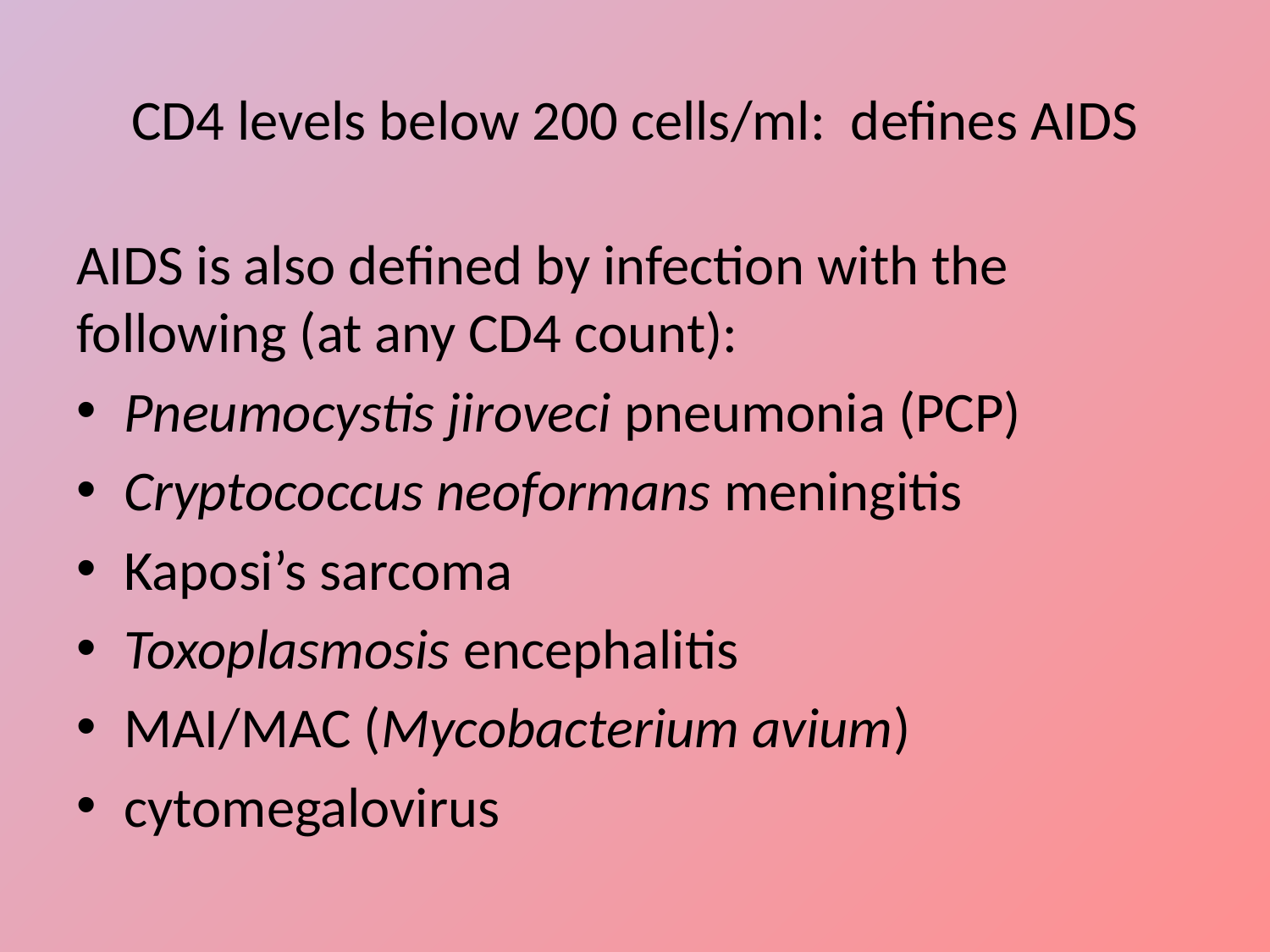

# CD4 levels below 200 cells/ml:  defines AIDS
AIDS is also defined by infection with the following (at any CD4 count):
Pneumocystis jiroveci pneumonia (PCP)
Cryptococcus neoformans meningitis
Kaposi’s sarcoma
Toxoplasmosis encephalitis
MAI/MAC (Mycobacterium avium)
cytomegalovirus